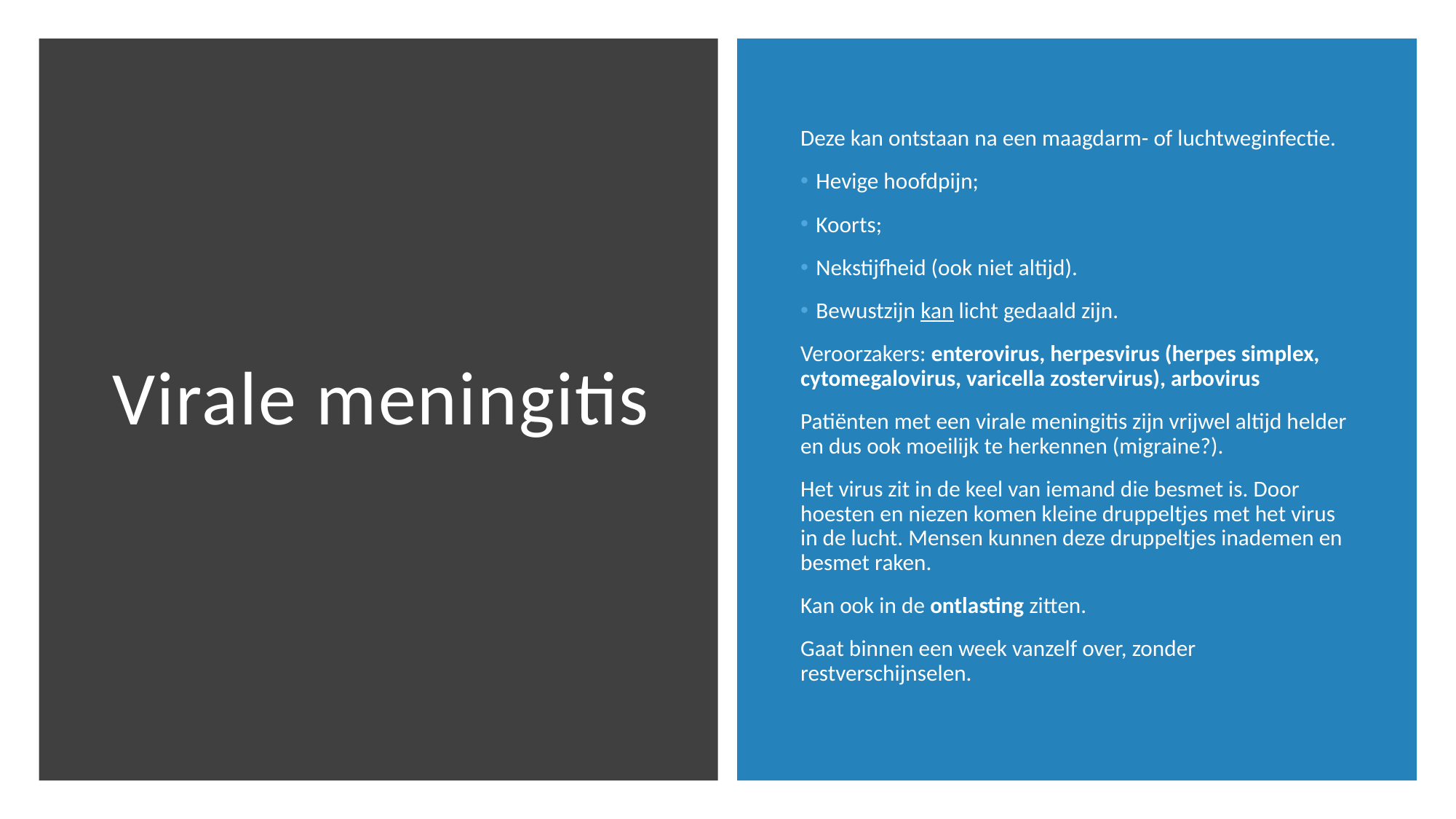

# Virale meningitis
Deze kan ontstaan na een maagdarm- of luchtweginfectie.
 Hevige hoofdpijn;
 Koorts;
 Nekstijfheid (ook niet altijd).
 Bewustzijn kan licht gedaald zijn.
Veroorzakers: enterovirus, herpesvirus (herpes simplex, cytomegalovirus, varicella zostervirus), arbovirus
Patiënten met een virale meningitis zijn vrijwel altijd helder en dus ook moeilijk te herkennen (migraine?).
Het virus zit in de keel van iemand die besmet is. Door hoesten en niezen komen kleine druppeltjes met het virus in de lucht. Mensen kunnen deze druppeltjes inademen en besmet raken.
Kan ook in de ontlasting zitten.
Gaat binnen een week vanzelf over, zonder restverschijnselen.